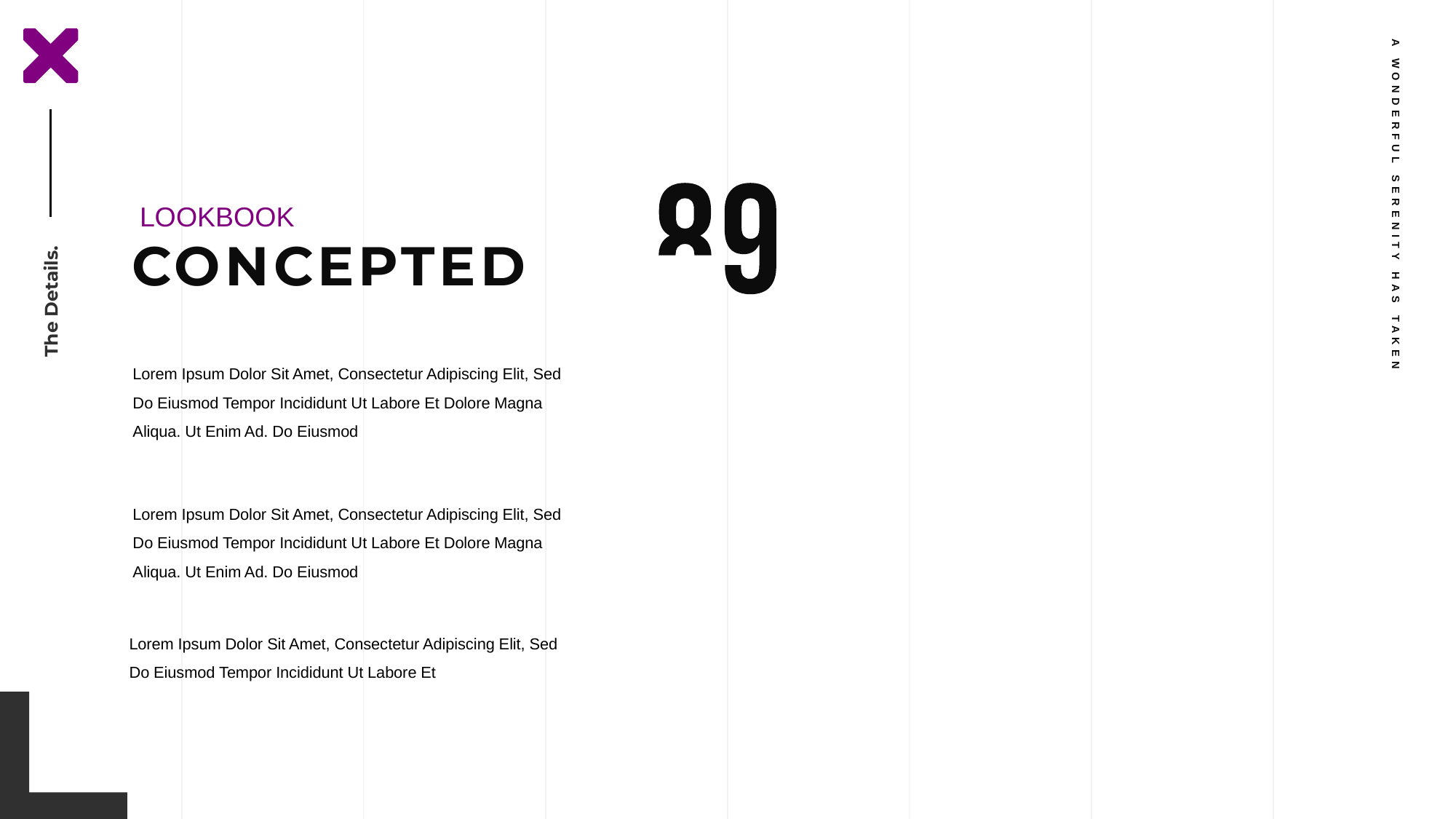

LOOKBOOK
A WONDERFUL SERENITY HAS TAKEN
CONCEPTED
The Details.
Lorem Ipsum Dolor Sit Amet, Consectetur Adipiscing Elit, Sed Do Eiusmod Tempor Incididunt Ut Labore Et Dolore Magna Aliqua. Ut Enim Ad. Do Eiusmod
Lorem Ipsum Dolor Sit Amet, Consectetur Adipiscing Elit, Sed Do Eiusmod Tempor Incididunt Ut Labore Et Dolore Magna Aliqua. Ut Enim Ad. Do Eiusmod
Lorem Ipsum Dolor Sit Amet, Consectetur Adipiscing Elit, Sed Do Eiusmod Tempor Incididunt Ut Labore Et